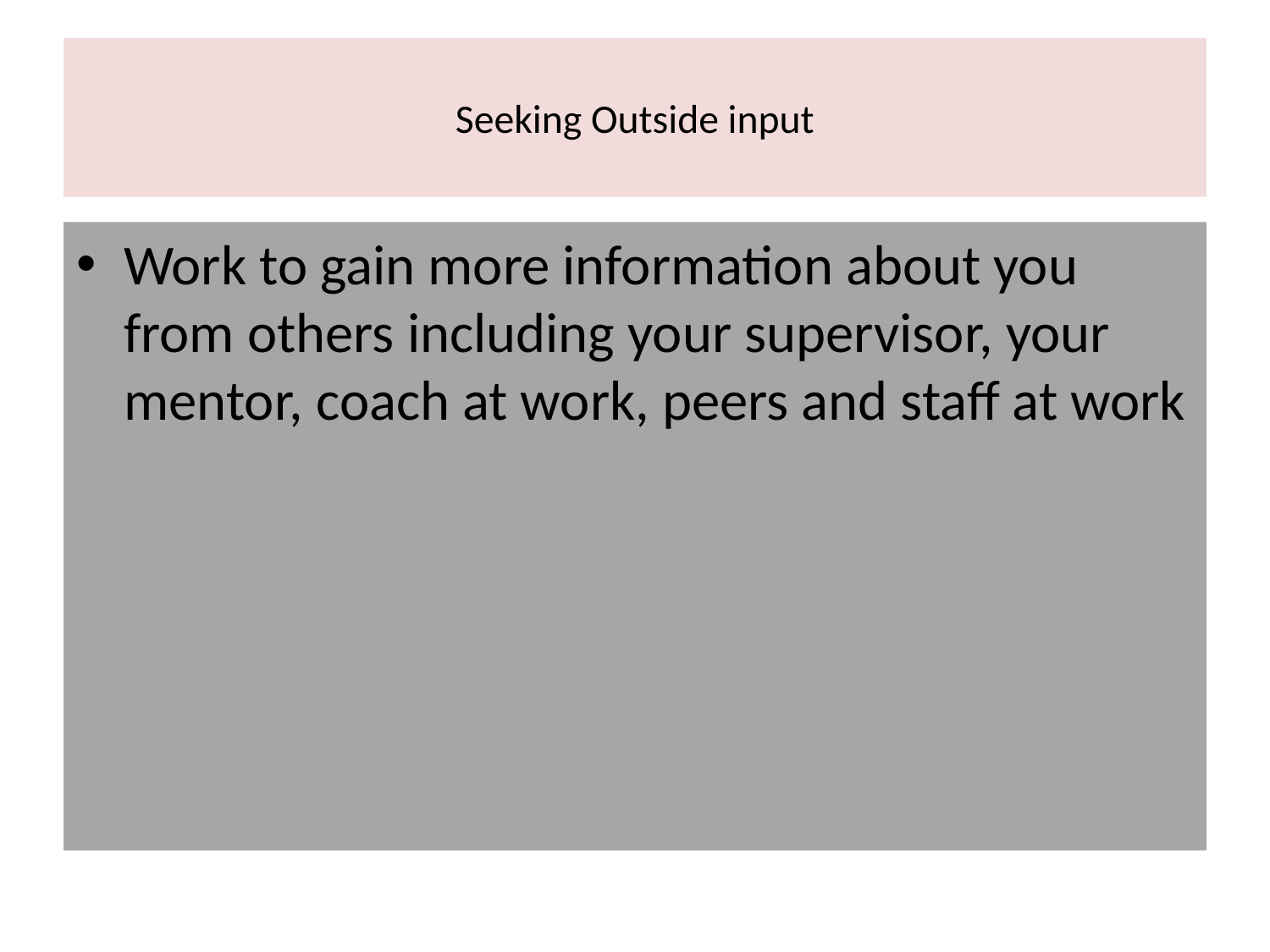

# Seeking Outside input
Work to gain more information about you from others including your supervisor, your mentor, coach at work, peers and staff at work